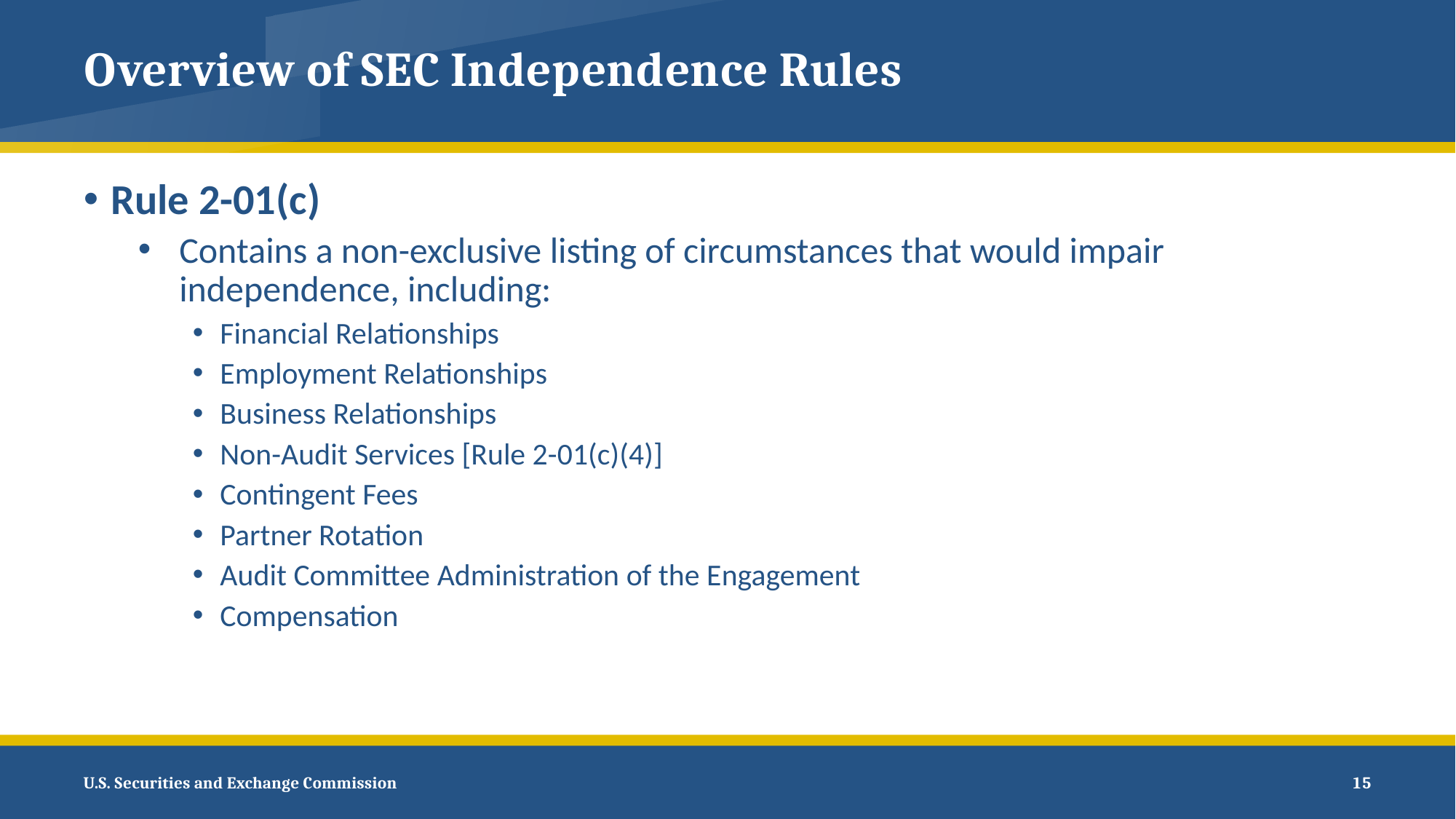

# Overview of SEC Independence Rules
Rule 2-01(c)
Contains a non-exclusive listing of circumstances that would impair independence, including:
Financial Relationships
Employment Relationships
Business Relationships
Non-Audit Services [Rule 2-01(c)(4)]
Contingent Fees
Partner Rotation
Audit Committee Administration of the Engagement
Compensation

 15